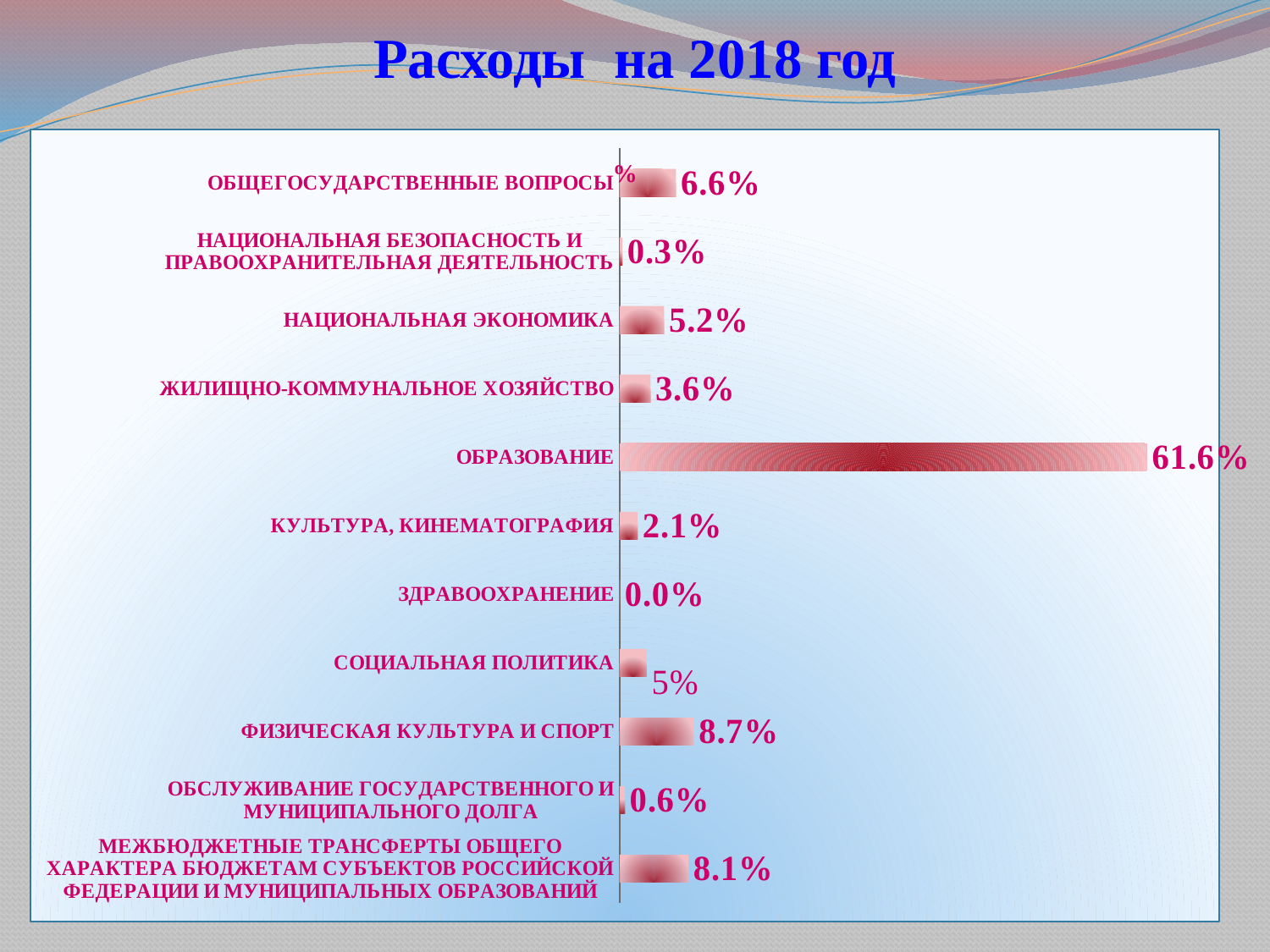

# Расходы  на 2018 год

### Chart:

| Category | % |
|---|---|
| МЕЖБЮДЖЕТНЫЕ ТРАНСФЕРТЫ ОБЩЕГО ХАРАКТЕРА БЮДЖЕТАМ СУБЪЕКТОВ РОССИЙСКОЙ ФЕДЕРАЦИИ И МУНИЦИПАЛЬНЫХ ОБРАЗОВАНИЙ | 0.08051325885689112 |
| ОБСЛУЖИВАНИЕ ГОСУДАРСТВЕННОГО И МУНИЦИПАЛЬНОГО ДОЛГА | 0.006173428637131491 |
| ФИЗИЧЕСКАЯ КУЛЬТУРА И СПОРТ | 0.0869273516394411 |
| СОЦИАЛЬНАЯ ПОЛИТИКА | 0.03162264140798383 |
| ЗДРАВООХРАНЕНИЕ | 0.0004142171472655968 |
| КУЛЬТУРА, КИНЕМАТОГРАФИЯ | 0.021123730296245417 |
| ОБРАЗОВАНИЕ | 0.6158481969829558 |
| ЖИЛИЩНО-КОММУНАЛЬНОЕ ХОЗЯЙСТВО | 0.03618087209935356 |
| НАЦИОНАЛЬНАЯ ЭКОНОМИКА | 0.052086910125782114 |
| НАЦИОНАЛЬНАЯ БЕЗОПАСНОСТЬ И ПРАВООХРАНИТЕЛЬНАЯ ДЕЯТЕЛЬНОСТЬ | 0.003305124249461679 |
| ОБЩЕГОСУДАРСТВЕННЫЕ ВОПРОСЫ | 0.06580426855748829 |